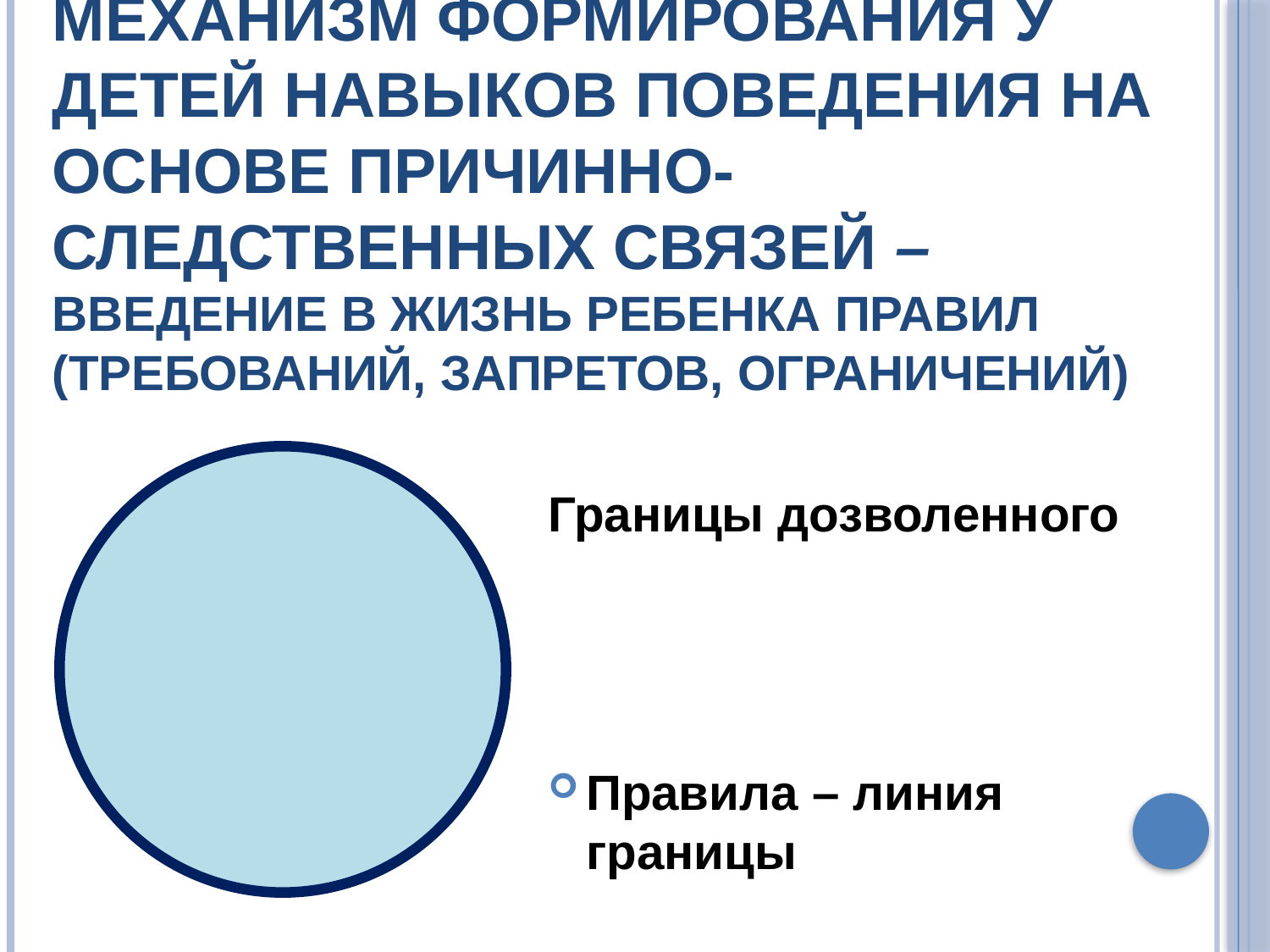

# Механизм формирования у детей навыков поведения на основе причинно-следственных связей – введение в жизнь ребенка правил (требований, запретов, ограничений)

Границы дозволенного

Правила – линия границы